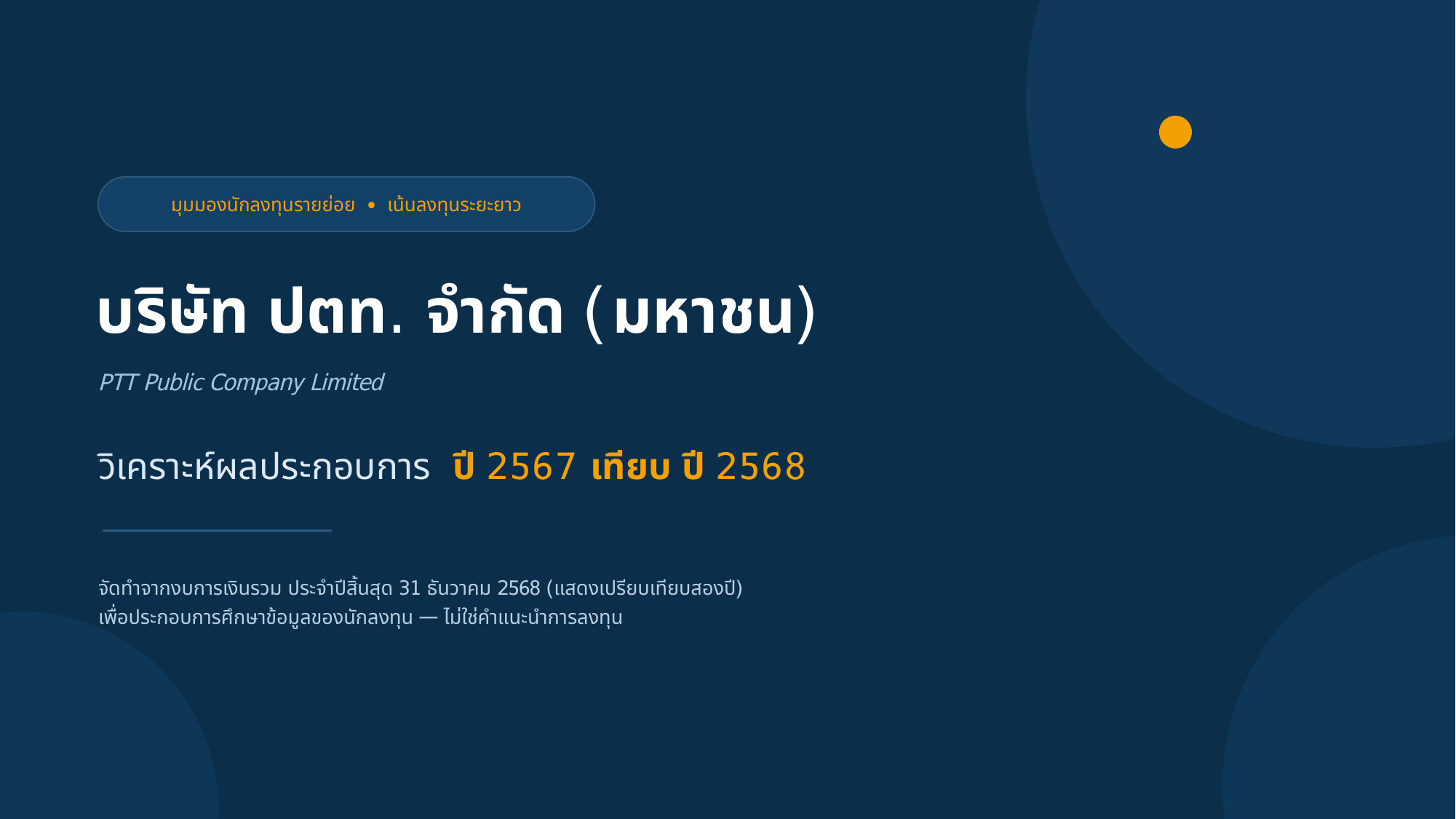

มุมมองนักลงทุนรายย่อย  •  เน้นลงทุนระยะยาว
บริษัท ปตท. จำกัด (มหาชน)
PTT Public Company Limited
วิเคราะห์ผลประกอบการ  ปี 2567 เทียบ ปี 2568

จัดทำจากงบการเงินรวม ประจำปีสิ้นสุด 31 ธันวาคม 2568 (แสดงเปรียบเทียบสองปี)
เพื่อประกอบการศึกษาข้อมูลของนักลงทุน — ไม่ใช่คำแนะนำการลงทุน